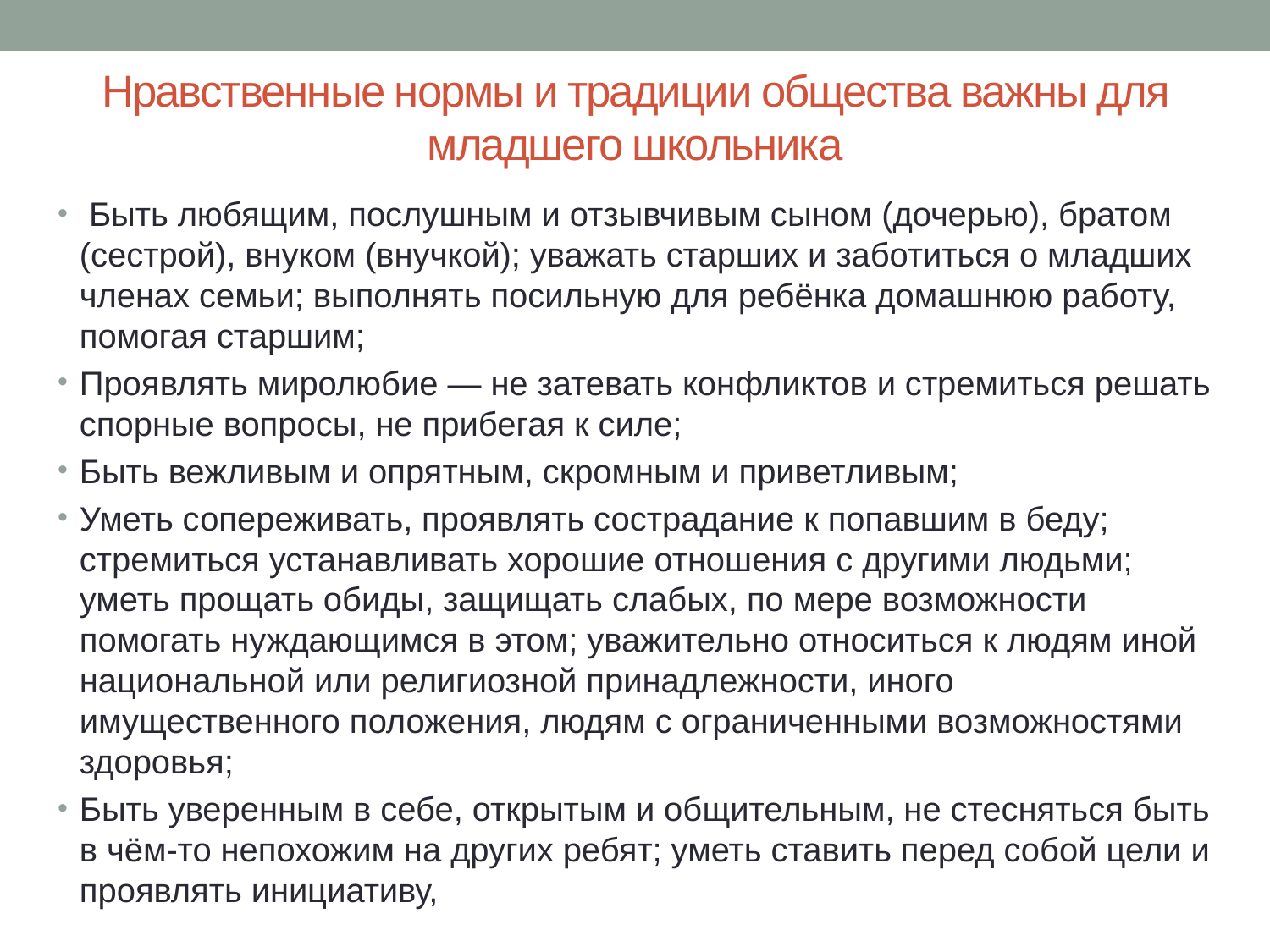

# Нравственные нормы и традиции общества важны для младшего школьника
 Быть любящим, послушным и отзывчивым сыном (дочерью), братом (сестрой), внуком (внучкой); уважать старших и заботиться о младших членах семьи; выполнять посильную для ребёнка домашнюю работу, помогая старшим;
Проявлять миролюбие — не затевать конфликтов и стремиться решать спорные вопросы, не прибегая к силе;
Быть вежливым и опрятным, скромным и приветливым;
Уметь сопереживать, проявлять сострадание к попавшим в беду; стремиться устанавливать хорошие отношения с другими людьми; уметь прощать обиды, защищать слабых, по мере возможности помогать нуждающимся в этом; уважительно относиться к людям иной национальной или религиозной принадлежности, иного имущественного положения, людям с ограниченными возможностями здоровья;
Быть уверенным в себе, открытым и общительным, не стесняться быть в чём-то непохожим на других ребят; уметь ставить перед собой цели и проявлять инициативу,